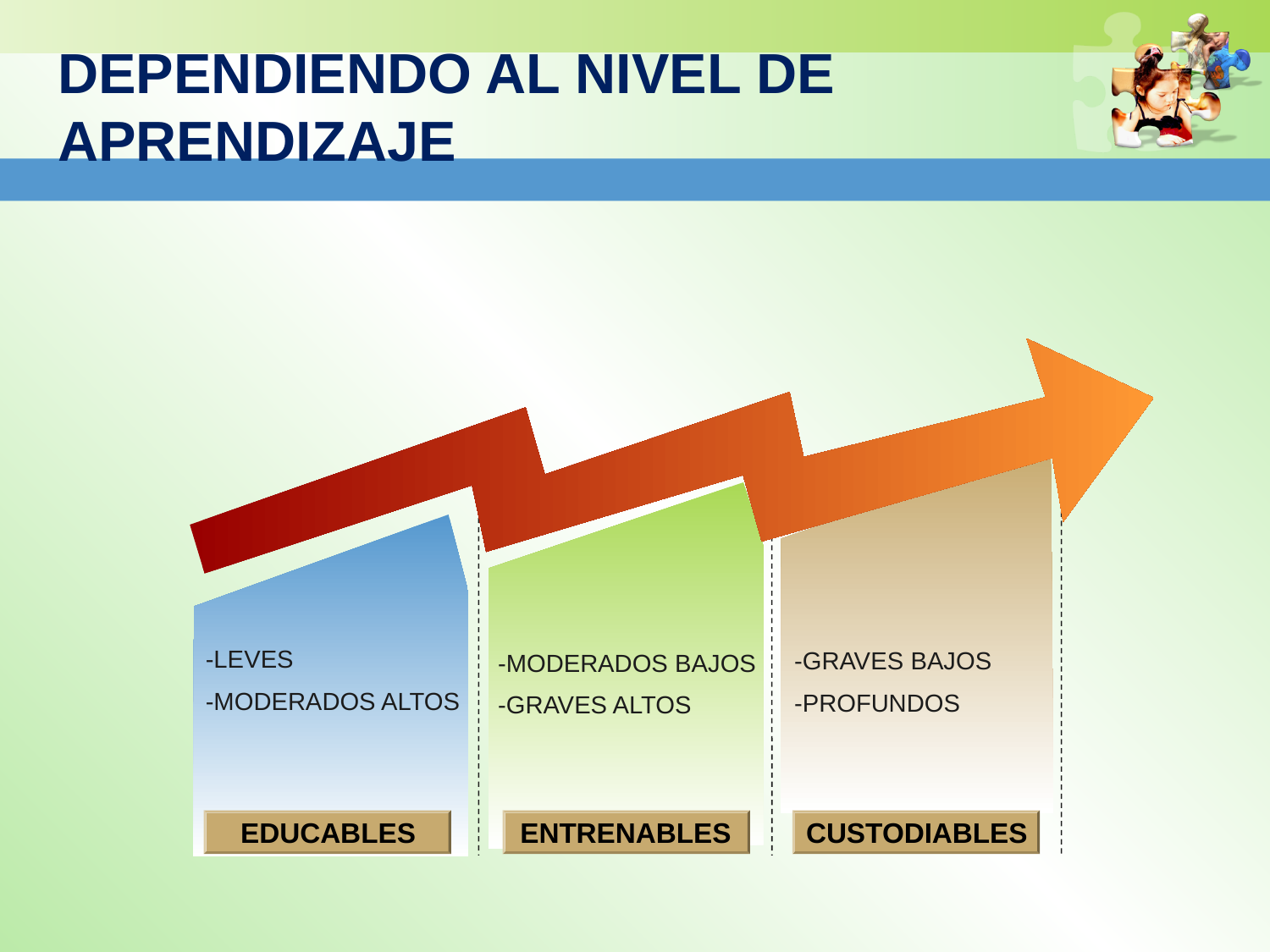

# DEPENDIENDO AL NIVEL DE APRENDIZAJE

-LEVES
-MODERADOS ALTOS

-GRAVES BAJOS
-PROFUNDOS

-MODERADOS BAJOS
-GRAVES ALTOS

EDUCABLES
ENTRENABLES
CUSTODIABLES